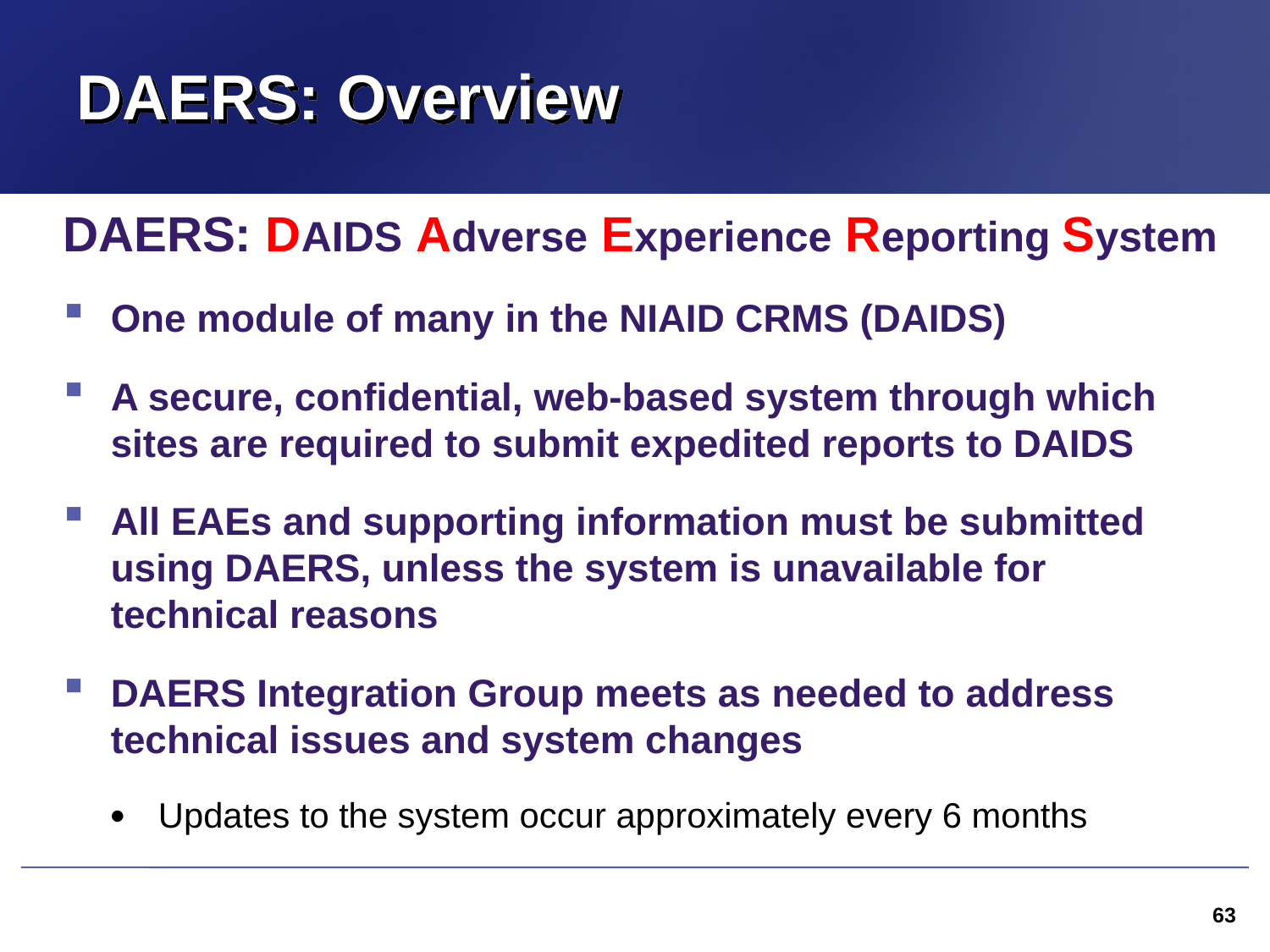

# DAERS: Overview
DAERS: DAIDS Adverse Experience Reporting System
One module of many in the NIAID CRMS (DAIDS)
A secure, confidential, web-based system through which sites are required to submit expedited reports to DAIDS
All EAEs and supporting information must be submitted using DAERS, unless the system is unavailable for technical reasons
DAERS Integration Group meets as needed to address technical issues and system changes
Updates to the system occur approximately every 6 months
63